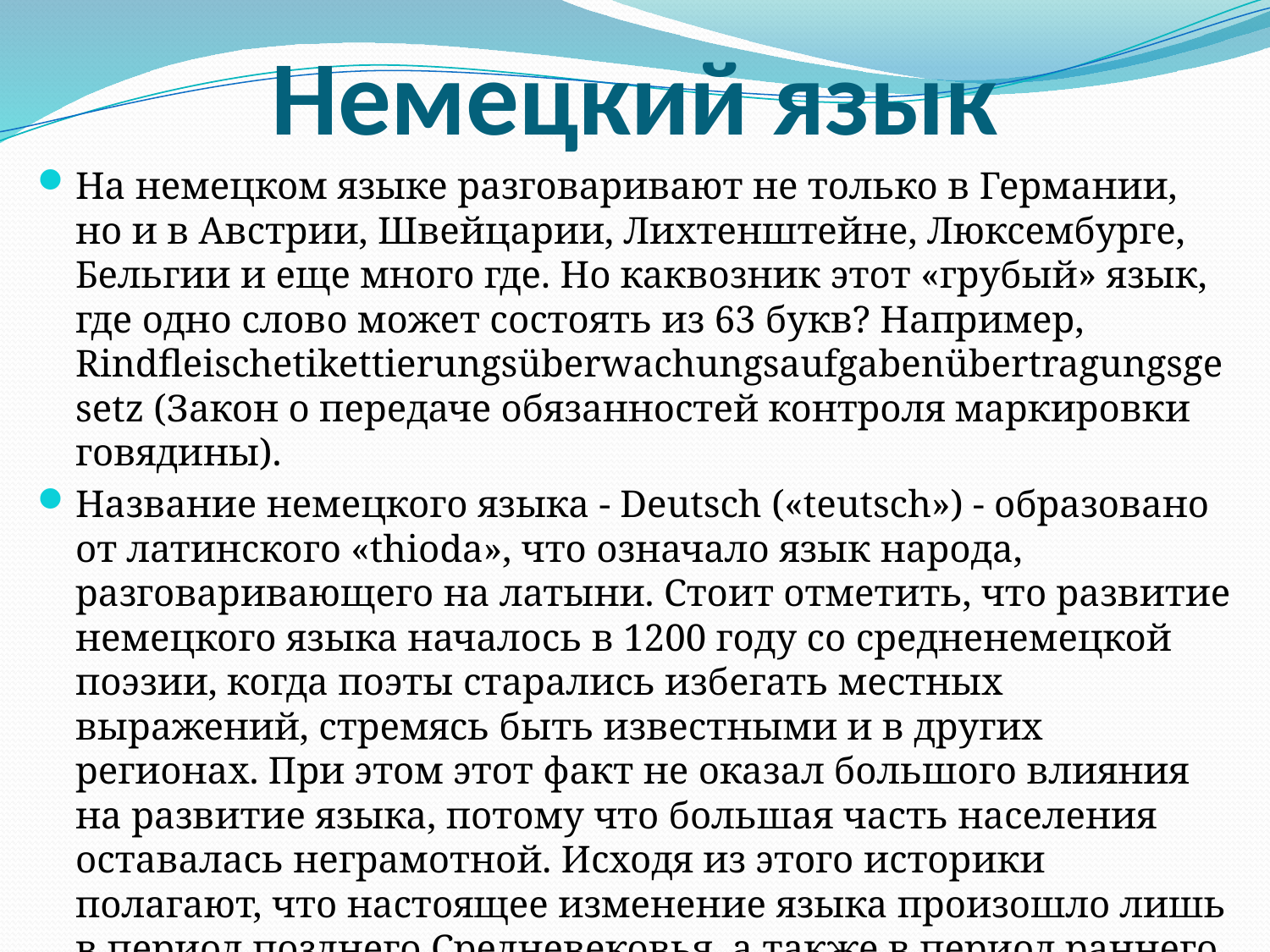

# Немецкий язык
На немецком языке разговаривают не только в Германии, но и в Австрии, Швейцарии, Лихтенштейне, Люксембурге, Бельгии и еще много где. Но каквозник этот «грубый» язык, где одно слово может состоять из 63 букв? Например, Rindfleischetikettierungsüberwachungsaufgabenübertragungsgesetz (Закон о передаче обязанностей контроля маркировки говядины).
Название немецкого языка - Deutsch («teutsch») - образовано от латинского «thioda», что означало язык народа, разговаривающего на латыни. Стоит отметить, что развитие немецкого языка началось в 1200 году со средненемецкой поэзии, когда поэты старались избегать местных выражений, стремясь быть известными и в других регионах. При этом этот факт не оказал большого влияния на развитие языка, потому что большая часть населения оставалась неграмотной. Исходя из этого историки полагают, что настоящее изменение языка произошло лишь в период позднего Средневековья, а также в период раннего Нового времени.